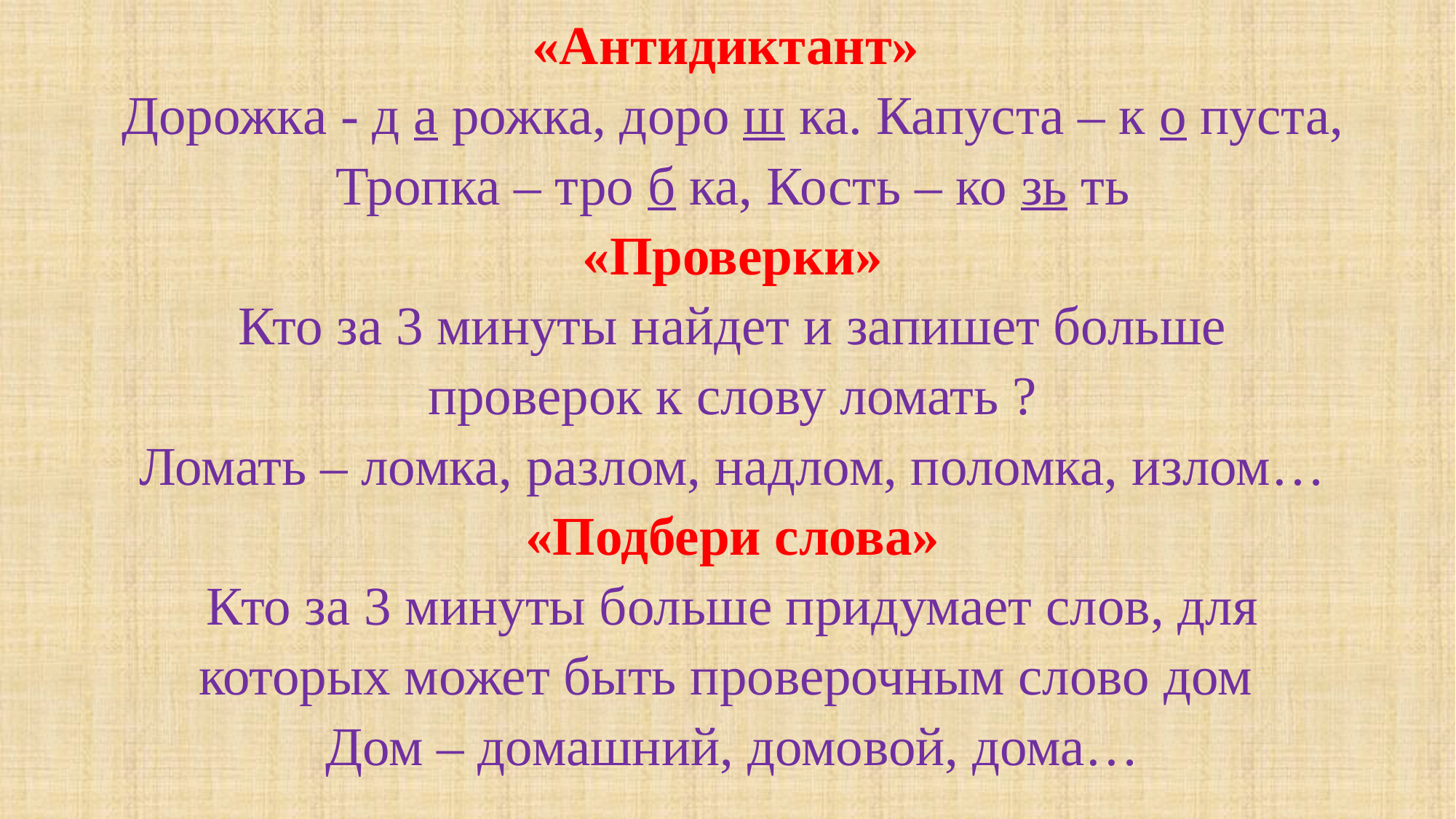

«Антидиктант»
Дорожка - д а рожка, доро ш ка. Капуста – к о пуста,
Тропка – тро б ка, Кость – ко зь ть
«Проверки»
Кто за 3 минуты найдет и запишет больше
проверок к слову ломать ?
Ломать – ломка, разлом, надлом, поломка, излом…
«Подбери слова»
Кто за 3 минуты больше придумает слов, для
которых может быть проверочным слово дом
Дом – домашний, домовой, дома…